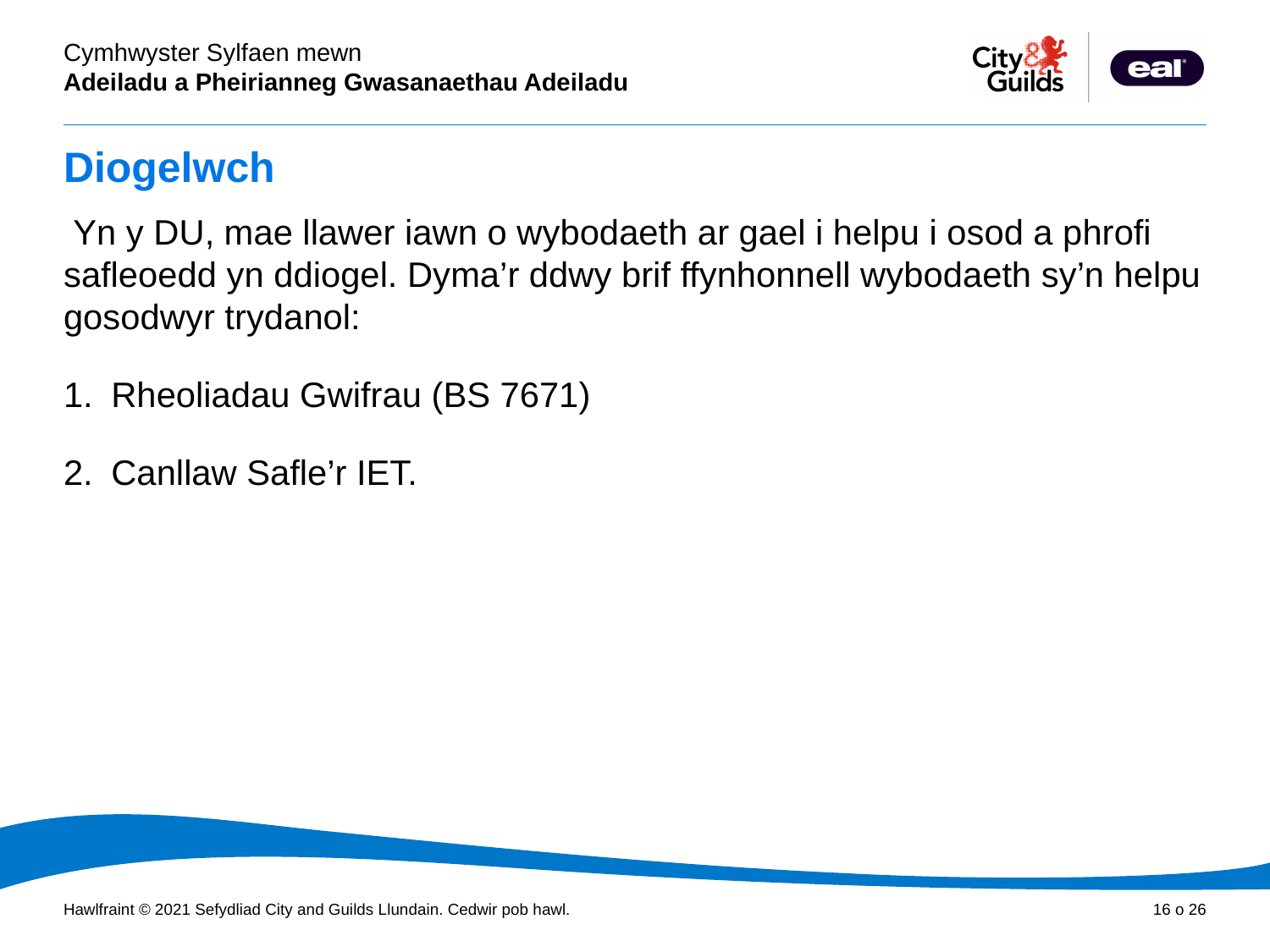

# Diogelwch
 Yn y DU, mae llawer iawn o wybodaeth ar gael i helpu i osod a phrofi safleoedd yn ddiogel. Dyma’r ddwy brif ffynhonnell wybodaeth sy’n helpu gosodwyr trydanol:
Rheoliadau Gwifrau (BS 7671)
Canllaw Safle’r IET.